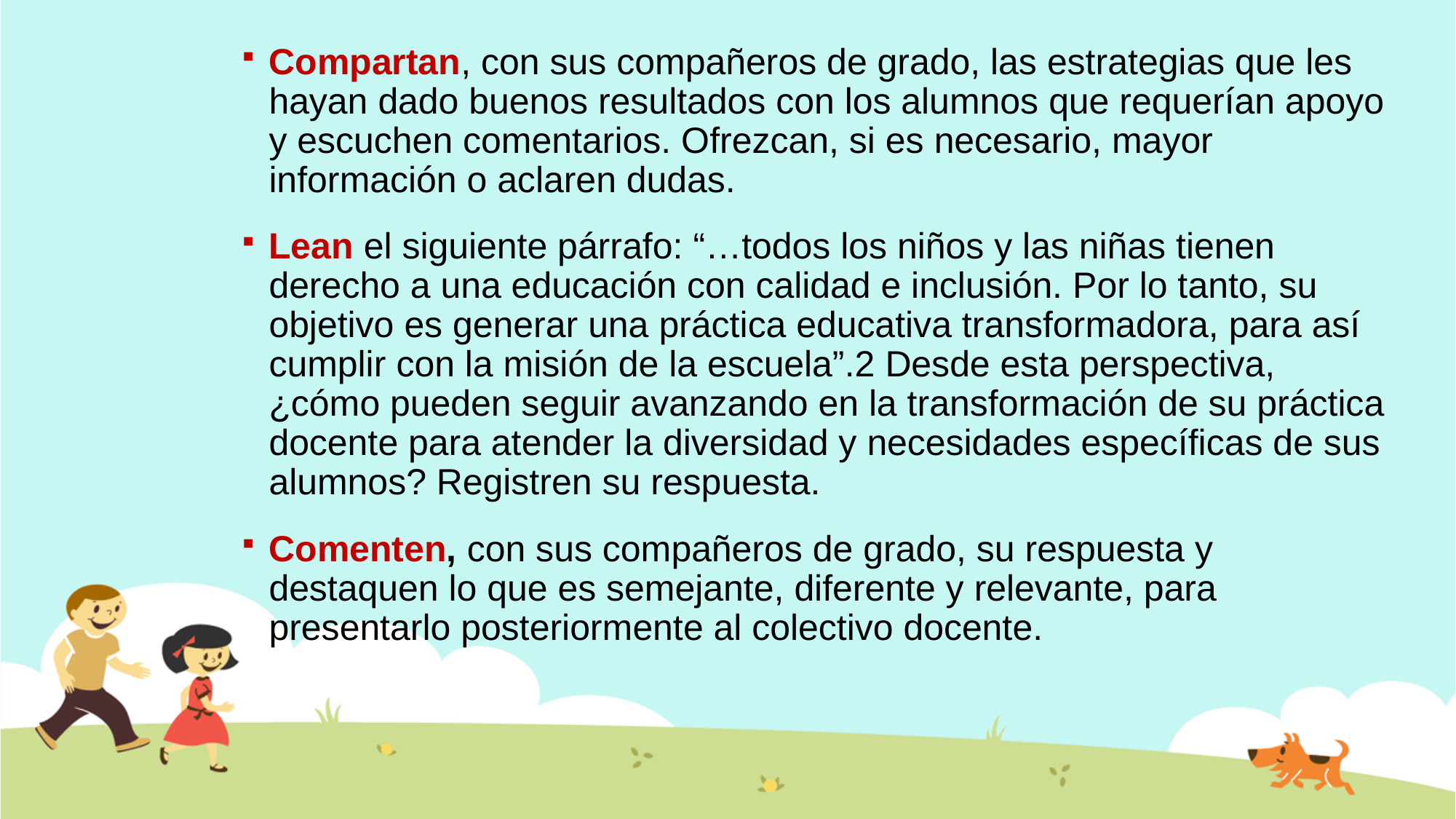

Compartan, con sus compañeros de grado, las estrategias que les hayan dado buenos resultados con los alumnos que requerían apoyo y escuchen comentarios. Ofrezcan, si es necesario, mayor información o aclaren dudas.
Lean el siguiente párrafo: “…todos los niños y las niñas tienen derecho a una educación con calidad e inclusión. Por lo tanto, su objetivo es generar una práctica educativa transformadora, para así cumplir con la misión de la escuela”.2 Desde esta perspectiva, ¿cómo pueden seguir avanzando en la transformación de su práctica docente para atender la diversidad y necesidades específicas de sus alumnos? Registren su respuesta.
Comenten, con sus compañeros de grado, su respuesta y destaquen lo que es semejante, diferente y relevante, para presentarlo posteriormente al colectivo docente.